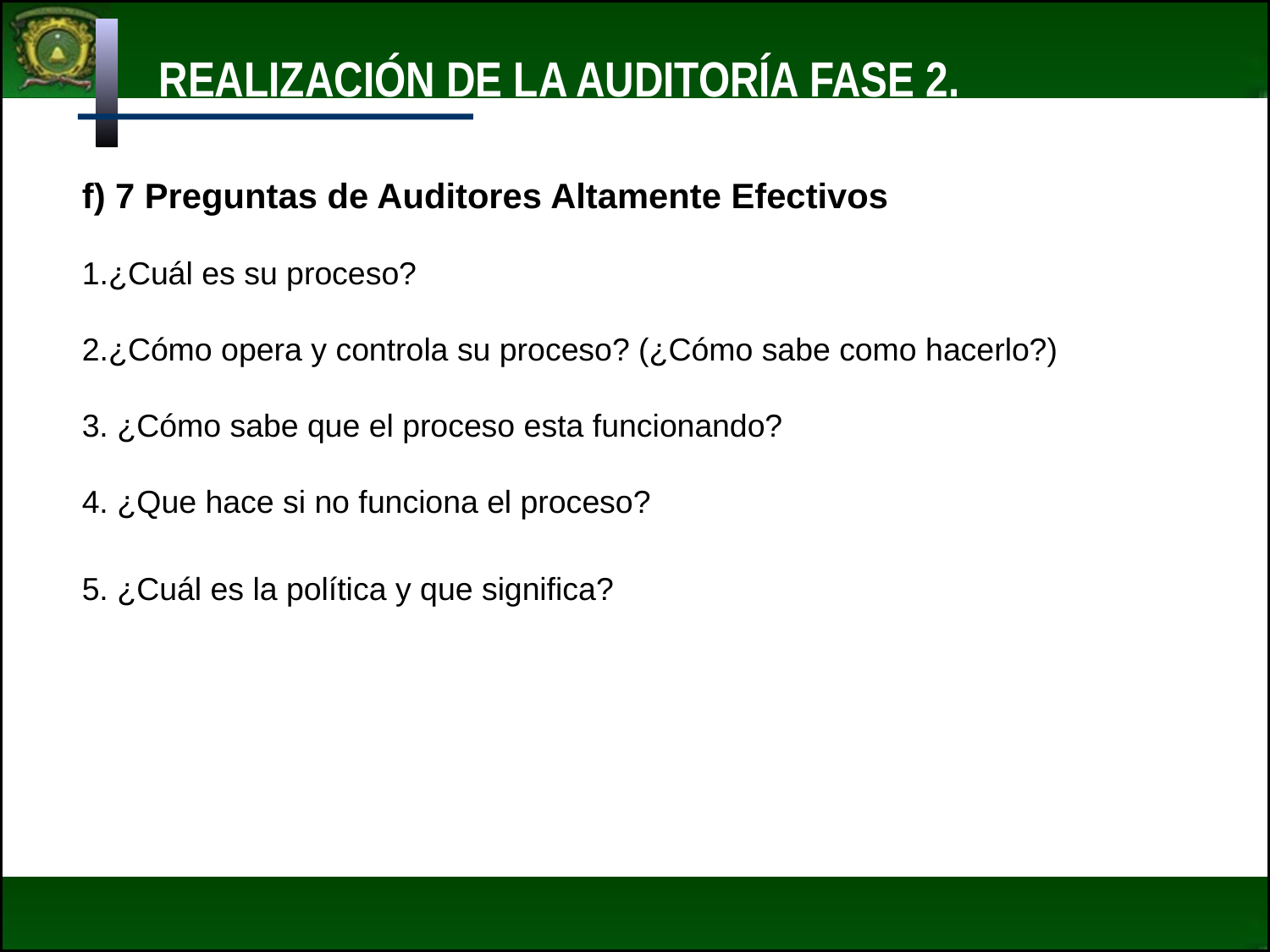

REALIZACIÓN DE LA AUDITORÍA FASE 2.

f) 7 Preguntas de Auditores Altamente Efectivos

¿Cuál es su proceso?

¿Cómo opera y controla su proceso? (¿Cómo sabe como hacerlo?)

3. ¿Cómo sabe que el proceso esta funcionando?

4. ¿Que hace si no funciona el proceso?

5. ¿Cuál es la política y que significa?